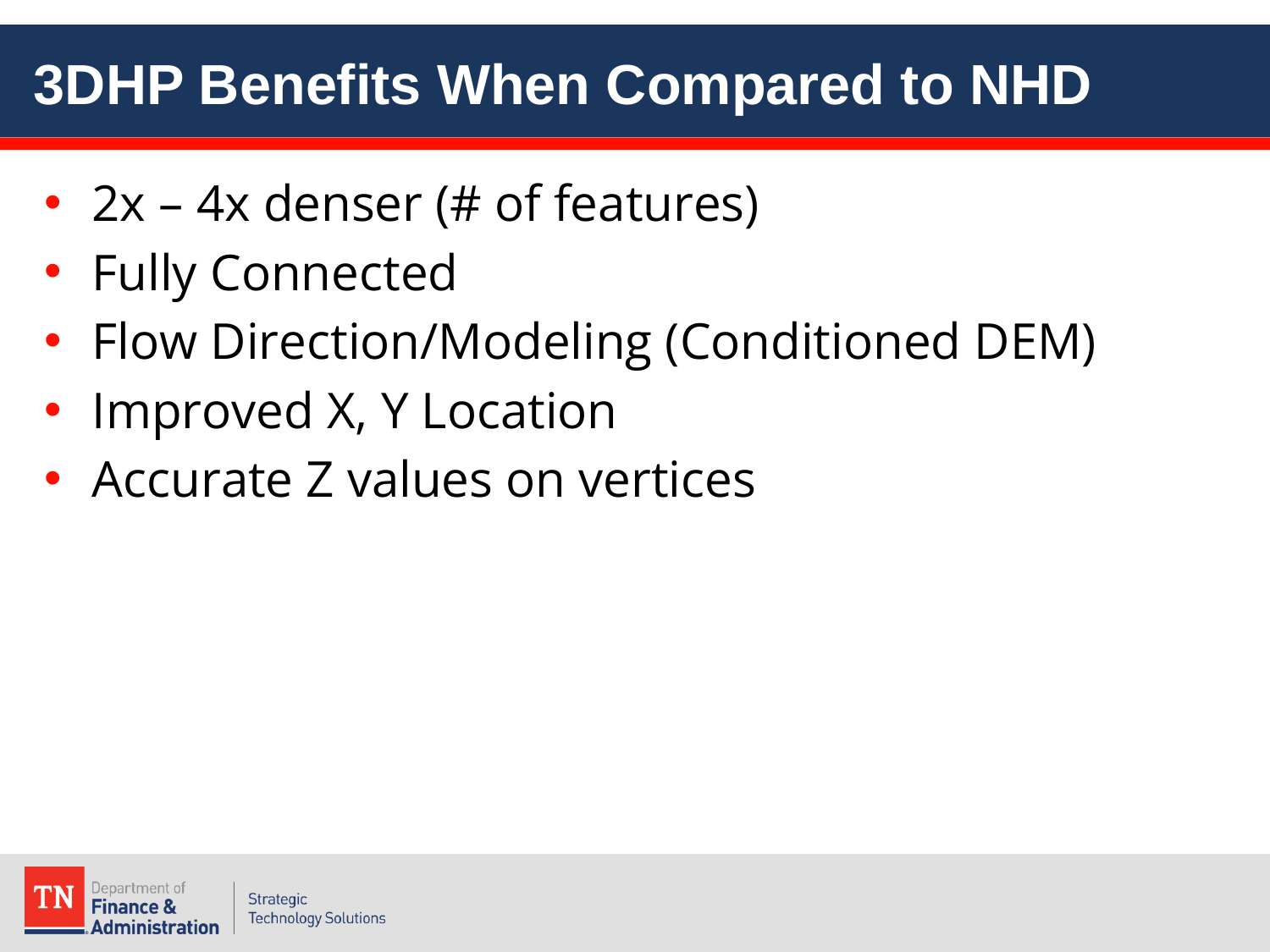

# 3DHP Benefits When Compared to NHD
2x – 4x denser (# of features)
Fully Connected
Flow Direction/Modeling (Conditioned DEM)
Improved X, Y Location
Accurate Z values on vertices